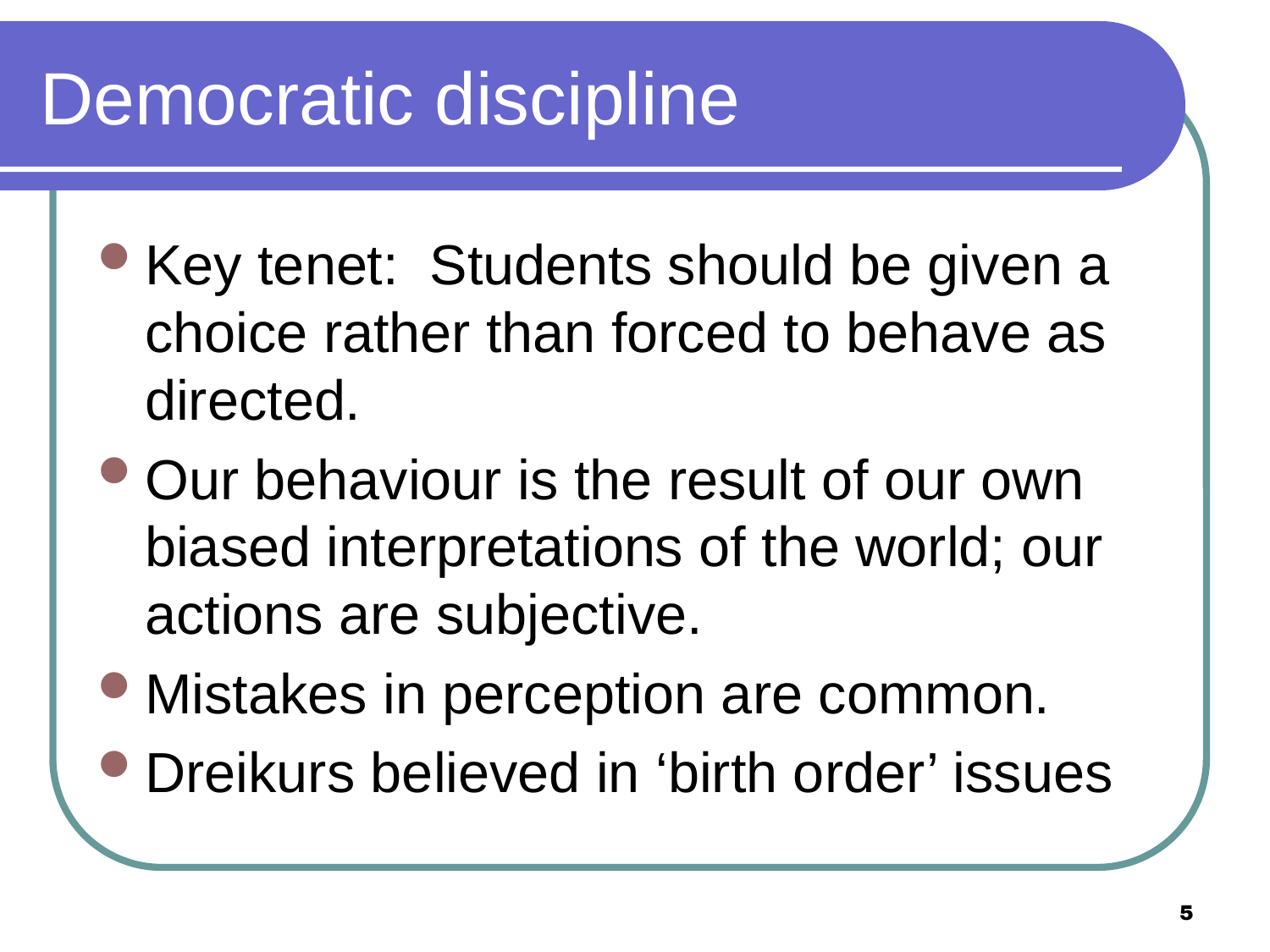

# Democratic discipline
Key tenet:  Students should be given a choice rather than forced to behave as directed.
Our behaviour is the result of our own biased interpretations of the world; our actions are subjective.
Mistakes in perception are common.
Dreikurs believed in ‘birth order’ issues
5